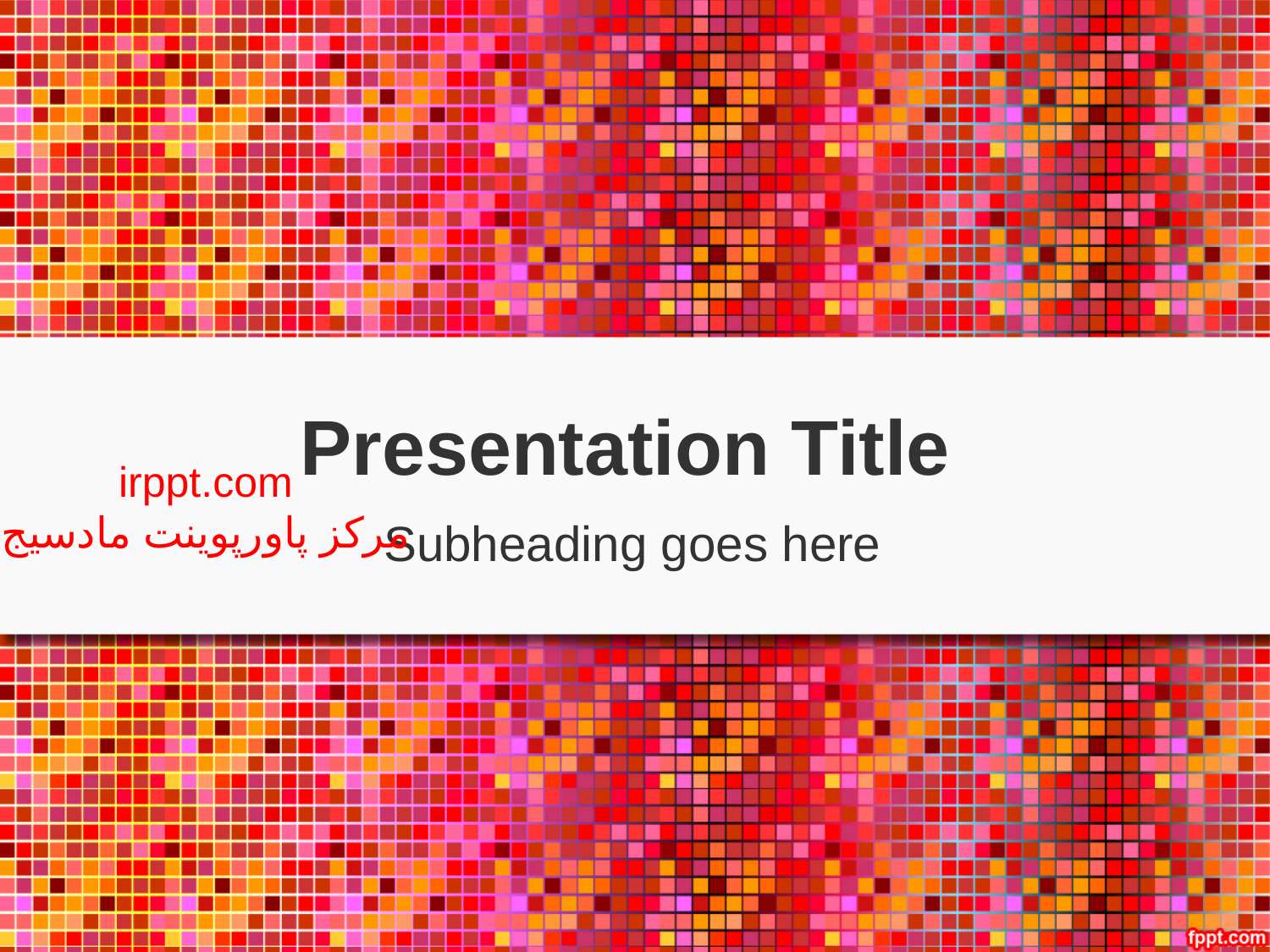

Presentation Title
irppt.com
مرکز پاورپوینت مادسیج
Subheading goes here